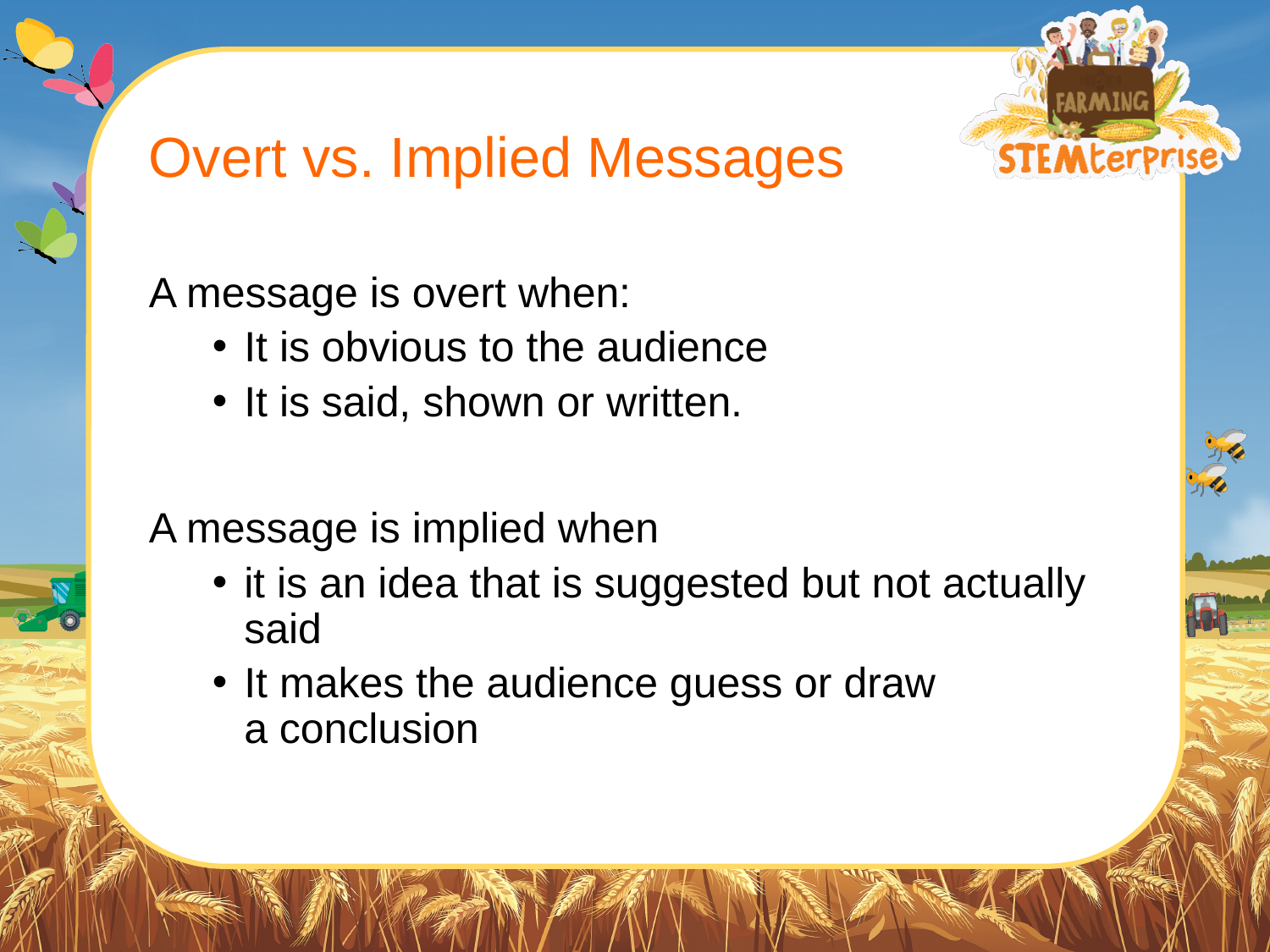

# Overt vs. Implied Messages
A message is overt when:
It is obvious to the audience
It is said, shown or written.

A message is implied when
it is an idea that is suggested but not actually said
It makes the audience guess or draw
a conclusion